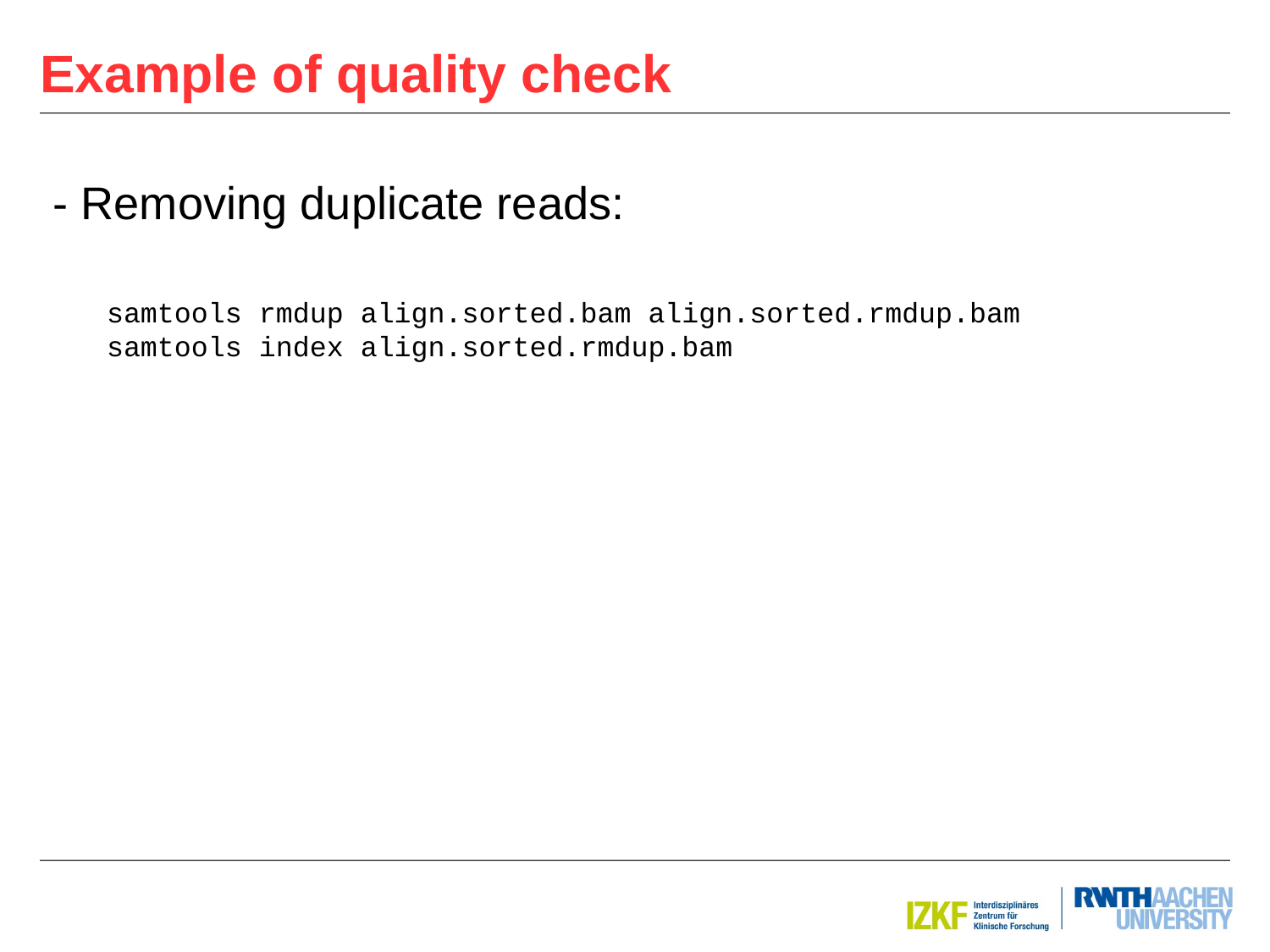

Example of quality check

- Removing duplicate reads:

samtools rmdup align.sorted.bam align.sorted.rmdup.bam
samtools index align.sorted.rmdup.bam